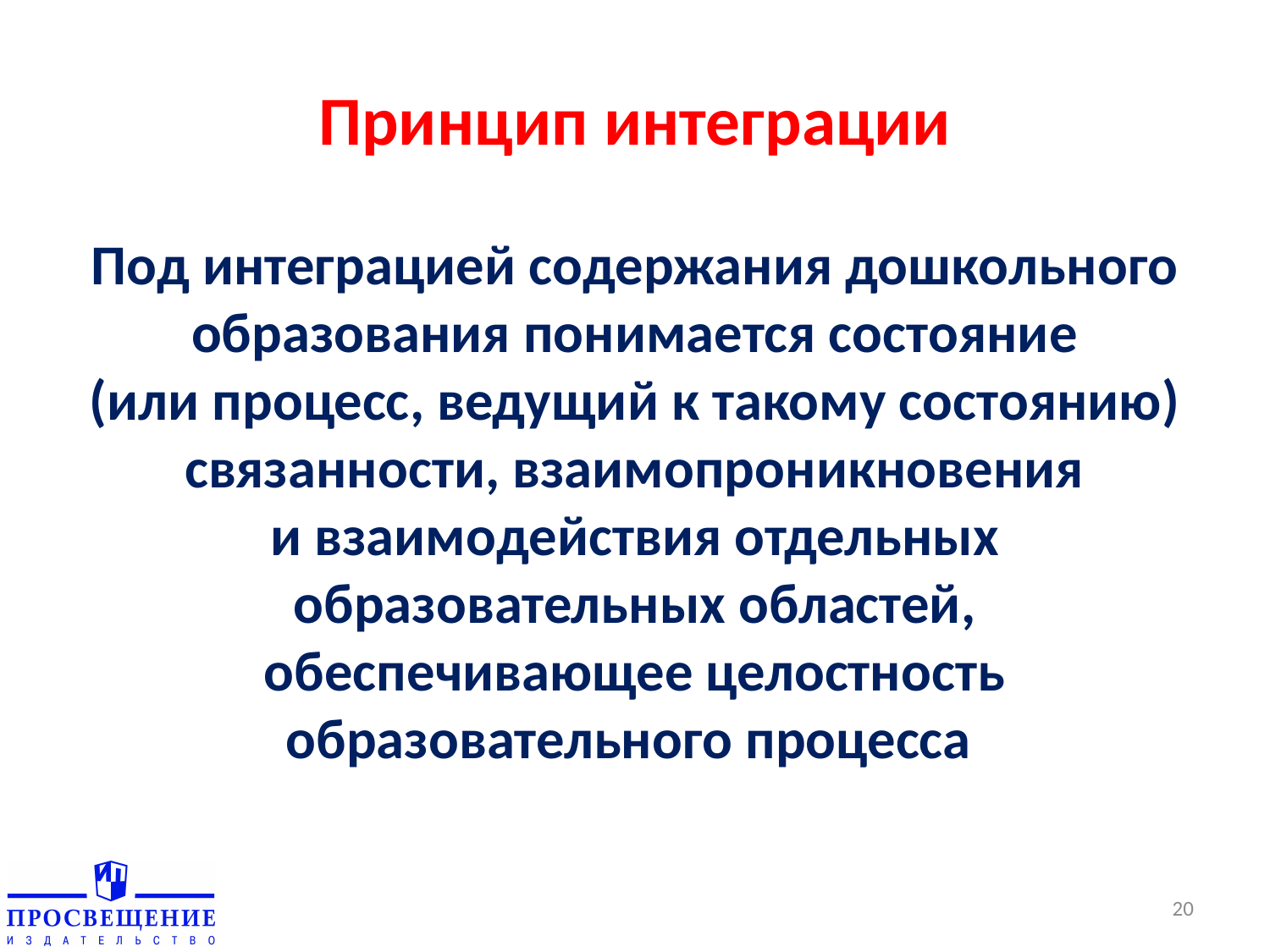

Принцип интеграции
Под интеграцией содержания дошкольного образования понимается состояние
(или процесс, ведущий к такому состоянию) связанности, взаимопроникновения
и взаимодействия отдельных образовательных областей, обеспечивающее целостность образовательного процесса
20